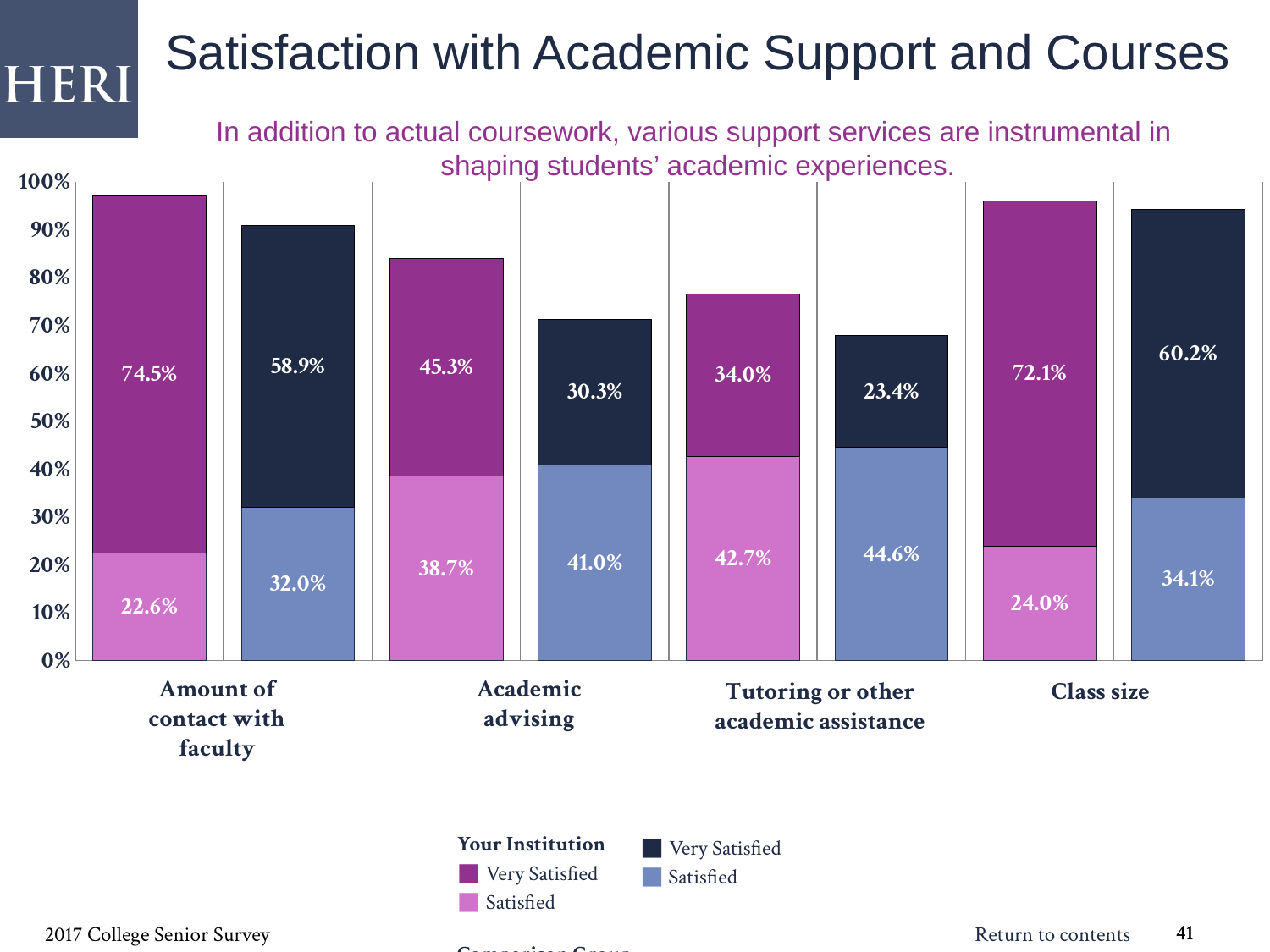

Satisfaction with Academic Support and Courses
In addition to actual coursework, various support services are instrumental in
shaping students’ academic experiences.

### Chart

| Category |  |  |
|---|---|---|
| Amount of contact with faculty | 0.226 | 0.745 |
| comp | 0.32 | 0.589 |
| Academic advising | 0.387 | 0.453 |
| comp | 0.41 | 0.303 |
| Tutoring or other academic assistance | 0.427 | 0.34 |
| comp | 0.446 | 0.234 |
| Class size | 0.24 | 0.721 |
| comp | 0.341 | 0.602 |
Amount of contact with faculty
Academic advising
Tutoring or other academic assistance
Class size
Your Institution
■ Very Satisfied
■ Satisfied

Comparison Group
■ Very Satisfied
■ Satisfied

2017 College Senior Survey
41
41